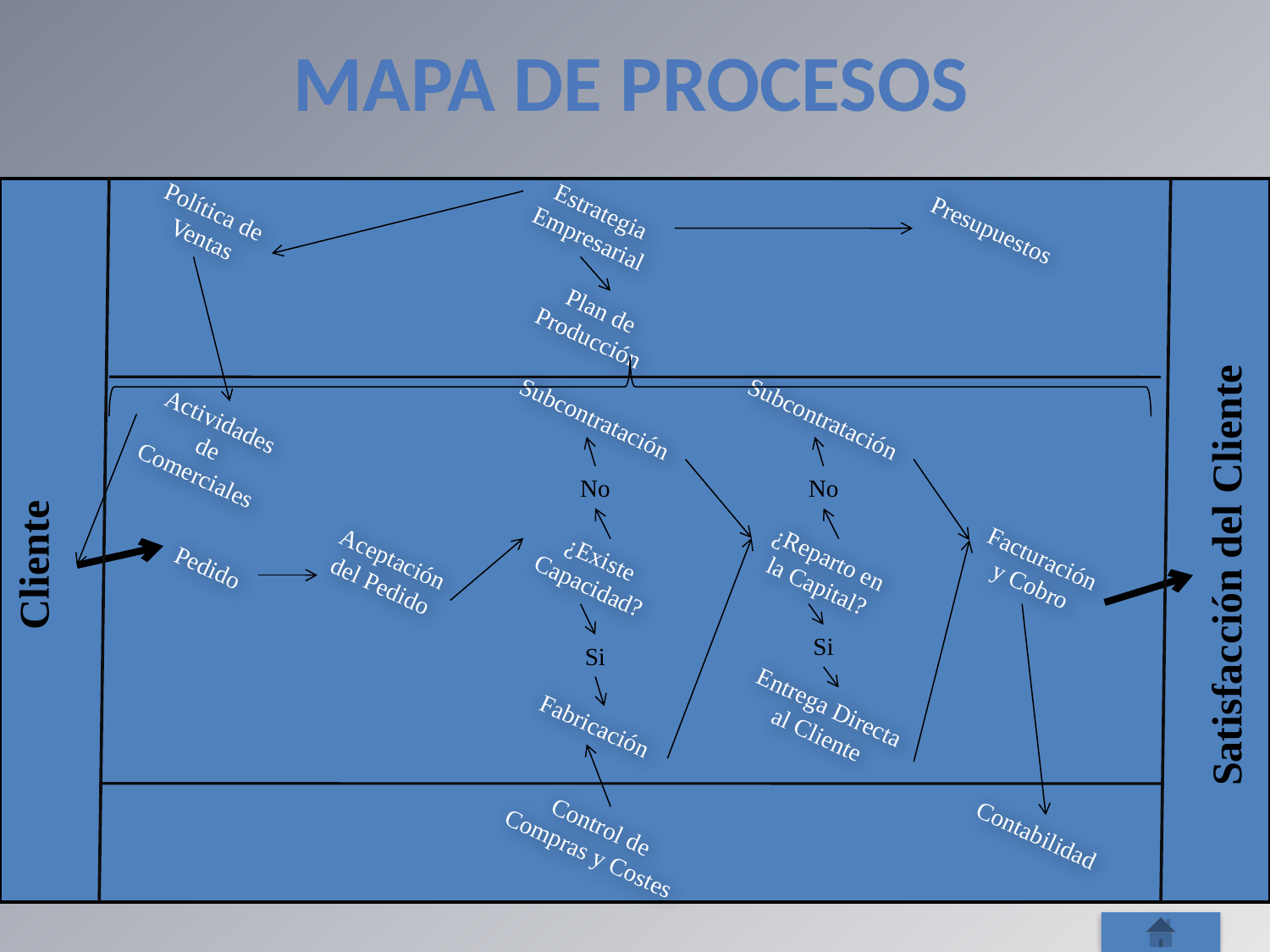

# Mapa de Procesos

Política de Ventas
Estrategia Empresarial
Presupuestos
Plan de Producción
Satisfacción del Cliente
Actividades de Comerciales
Subcontratación
Subcontratación
No
No
Cliente
Aceptación del Pedido
¿Existe Capacidad?
¿Reparto en la Capital?
Facturación y Cobro
Pedido
Si
Si
Entrega Directa al Cliente
Fabricación
Control de Compras y Costes
Contabilidad